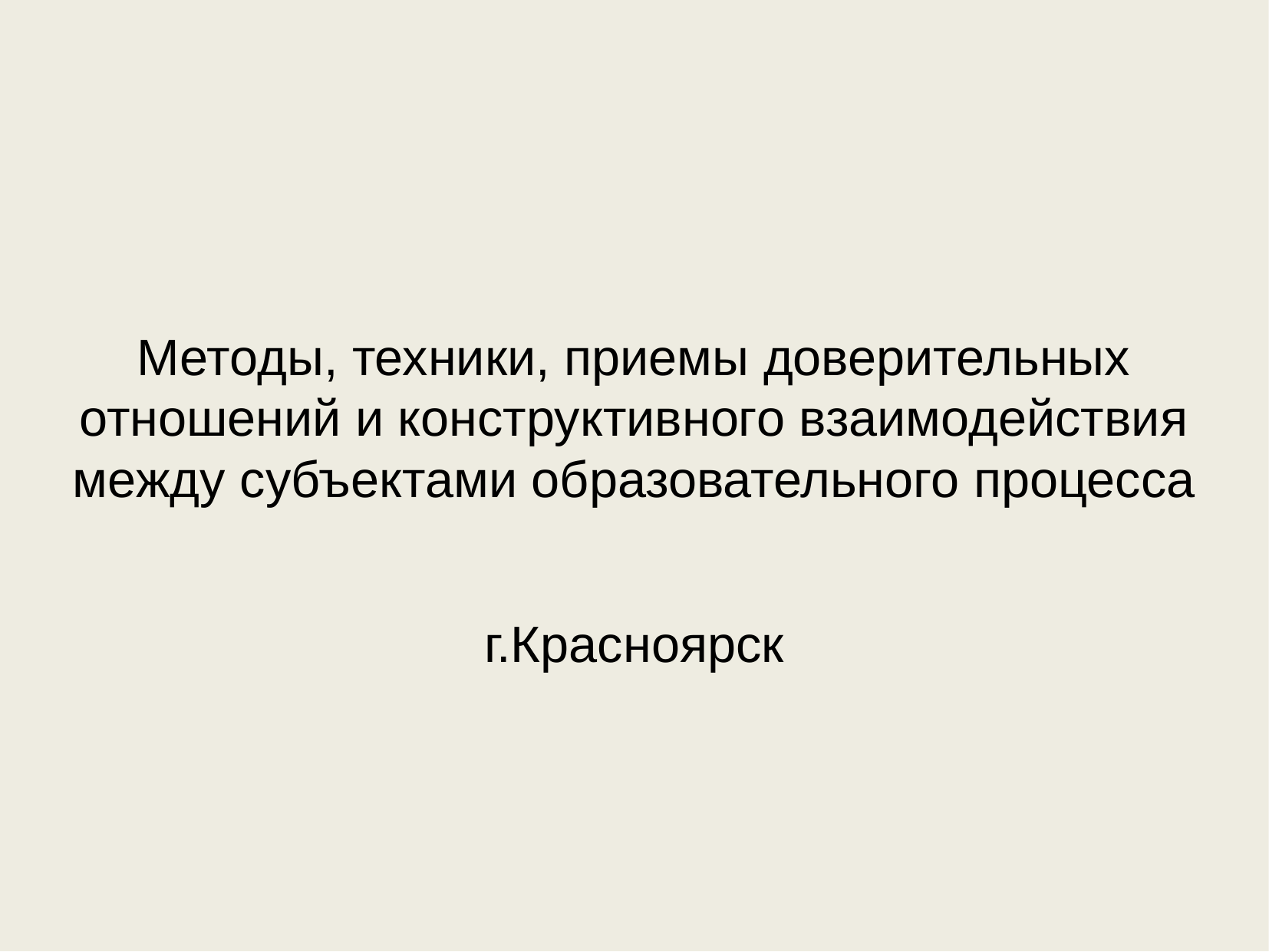

Методы, техники, приемы доверительных отношений и конструктивного взаимодействия между субъектами образовательного процесса

г.Красноярск